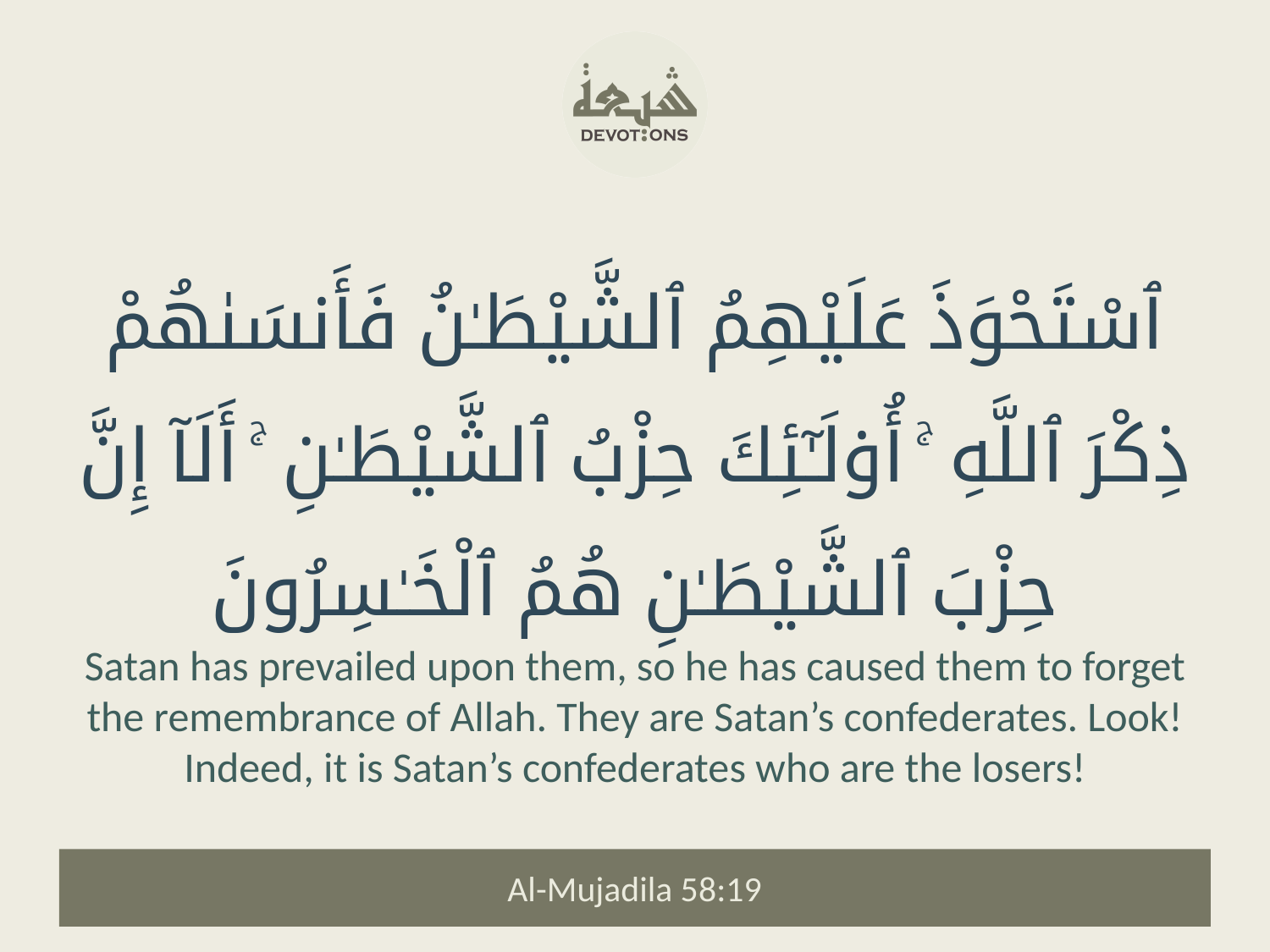

ٱسْتَحْوَذَ عَلَيْهِمُ ٱلشَّيْطَـٰنُ فَأَنسَىٰهُمْ ذِكْرَ ٱللَّهِ ۚ أُو۟لَـٰٓئِكَ حِزْبُ ٱلشَّيْطَـٰنِ ۚ أَلَآ إِنَّ حِزْبَ ٱلشَّيْطَـٰنِ هُمُ ٱلْخَـٰسِرُونَ
Satan has prevailed upon them, so he has caused them to forget the remembrance of Allah. They are Satan’s confederates. Look! Indeed, it is Satan’s confederates who are the losers!
Al-Mujadila 58:19